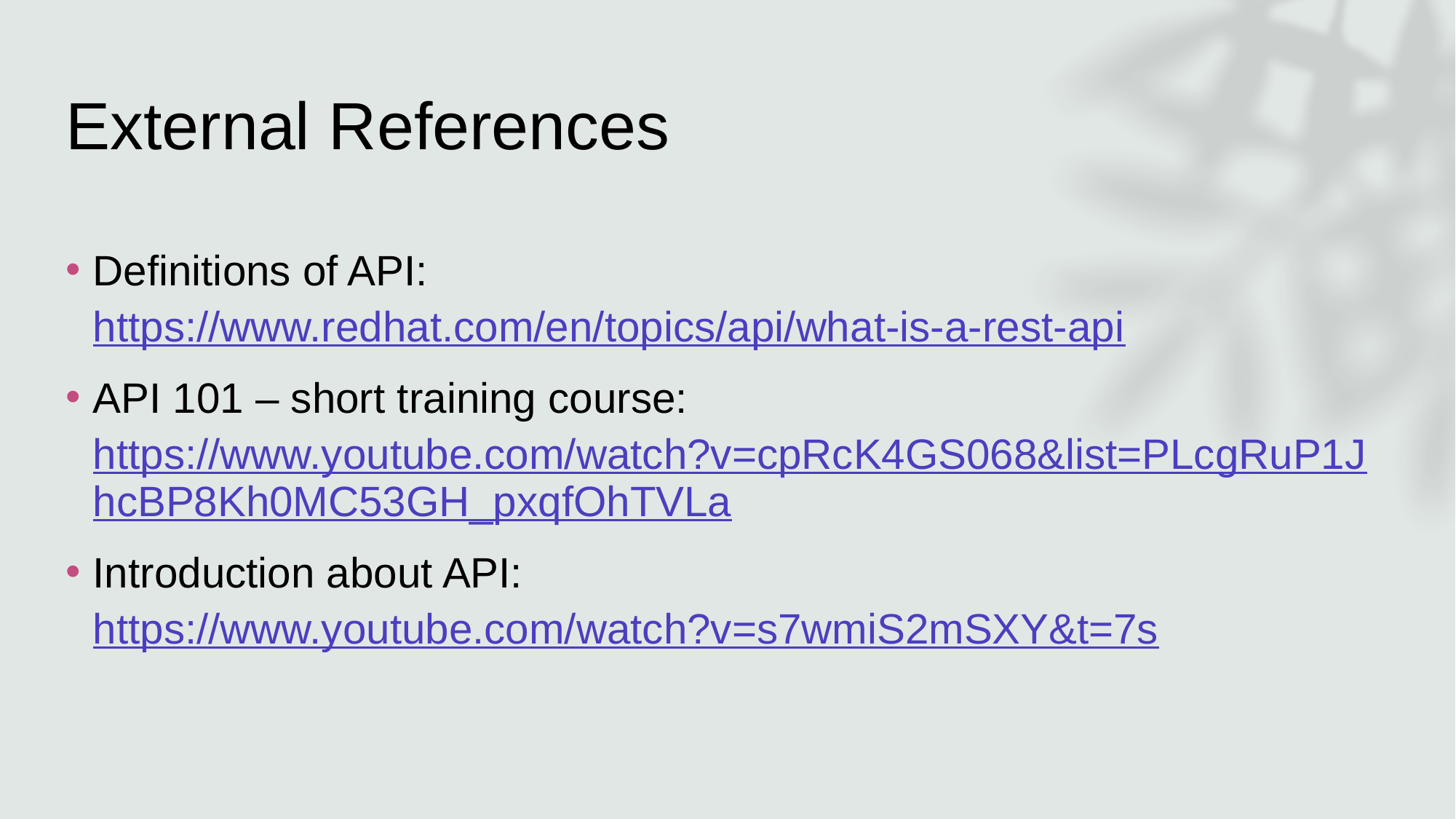

# External References
Definitions of API:
https://www.redhat.com/en/topics/api/what-is-a-rest-api
API 101 – short training course:
https://www.youtube.com/watch?v=cpRcK4GS068&list=PLcgRuP1JhcBP8Kh0MC53GH_pxqfOhTVLa
Introduction about API:
https://www.youtube.com/watch?v=s7wmiS2mSXY&t=7s